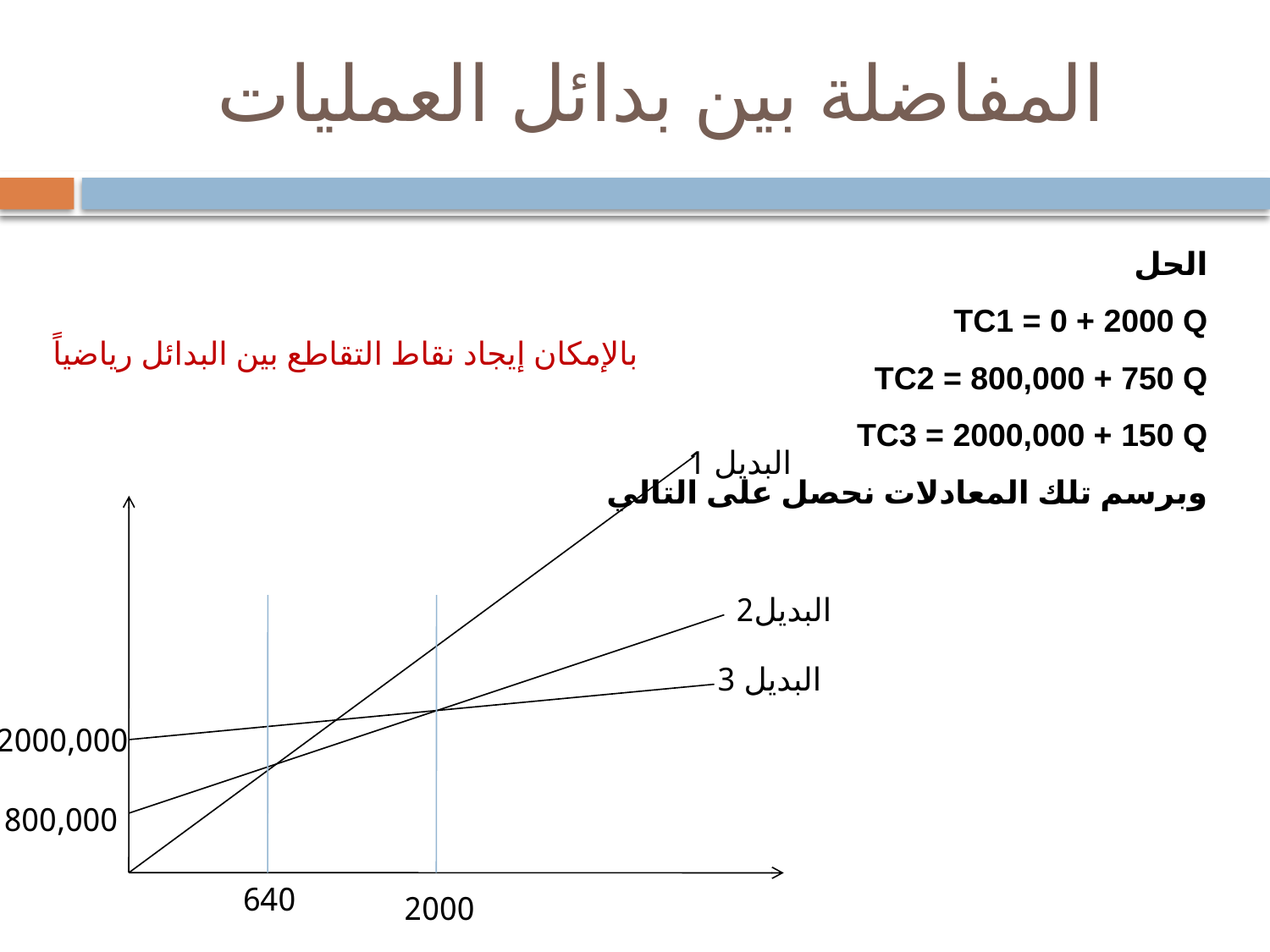

# المفاضلة بين بدائل العمليات

الحل
TC1 = 0 + 2000 Q
TC2 = 800,000 + 750 Q
TC3 = 2000,000 + 150 Q
وبرسم تلك المعادلات نحصل على التالي
بالإمكان إيجاد نقاط التقاطع بين البدائل رياضياً
البديل 1
البديل2
البديل 3
2000,000
800,000
640
2000